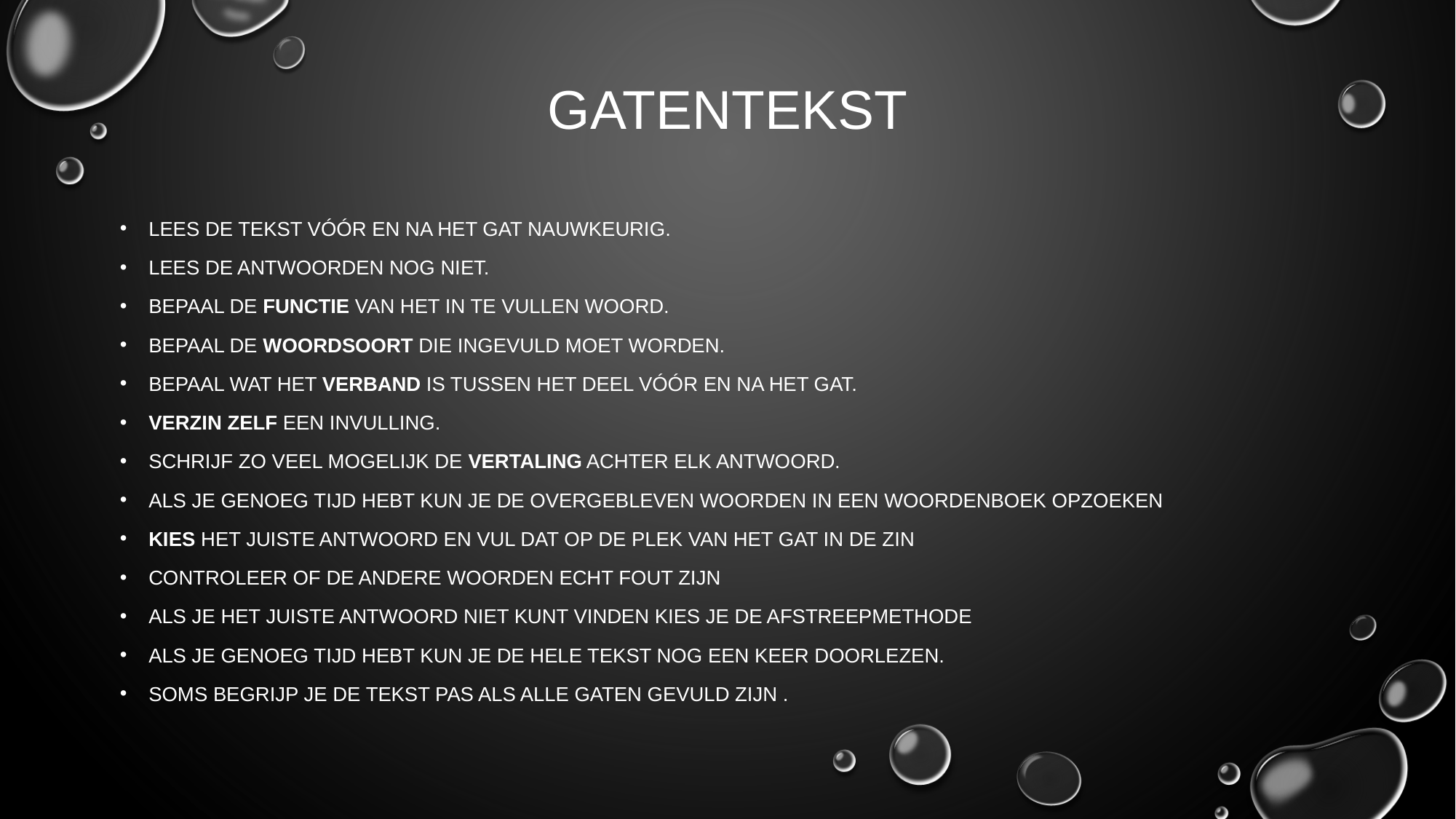

# gatentekst
Lees de tekst vóór en na het gat nauwkeurig.
Lees de antwoorden nog niet.
Bepaal de functie van het in te vullen woord.
Bepaal de woordsoort die ingevuld moet worden.
Bepaal wat het verband is tussen het deel vóór en na het gat.
Verzin zelf een invulling.
Schrijf zo veel mogelijk de vertaling achter elk antwoord.
Als je genoeg tijd hebt kun je de overgebleven woorden in een woordenboek opzoeken
Kies het juiste antwoord en vul dat op de plek van het gat in de zin
Controleer of de andere woorden echt fout zijn
Als je het juiste antwoord niet kunt vinden kies je de afstreepmethode
Als je genoeg tijd hebt kun je de hele tekst nog een keer doorlezen.
Soms begrijp je de tekst pas als alle gaten gevuld zijn .